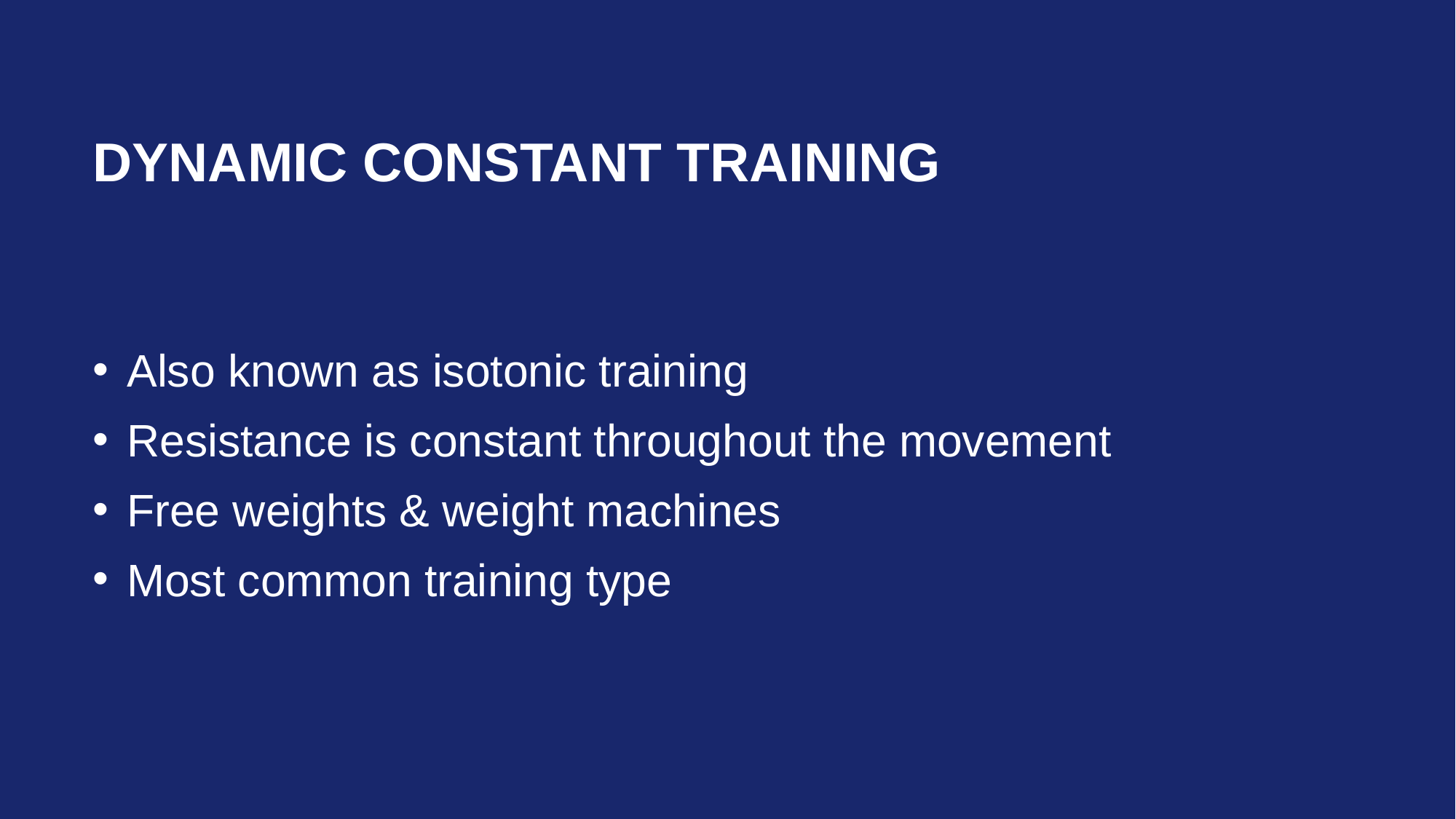

# Dynamic Constant Training
Also known as isotonic training
Resistance is constant throughout the movement
Free weights & weight machines
Most common training type